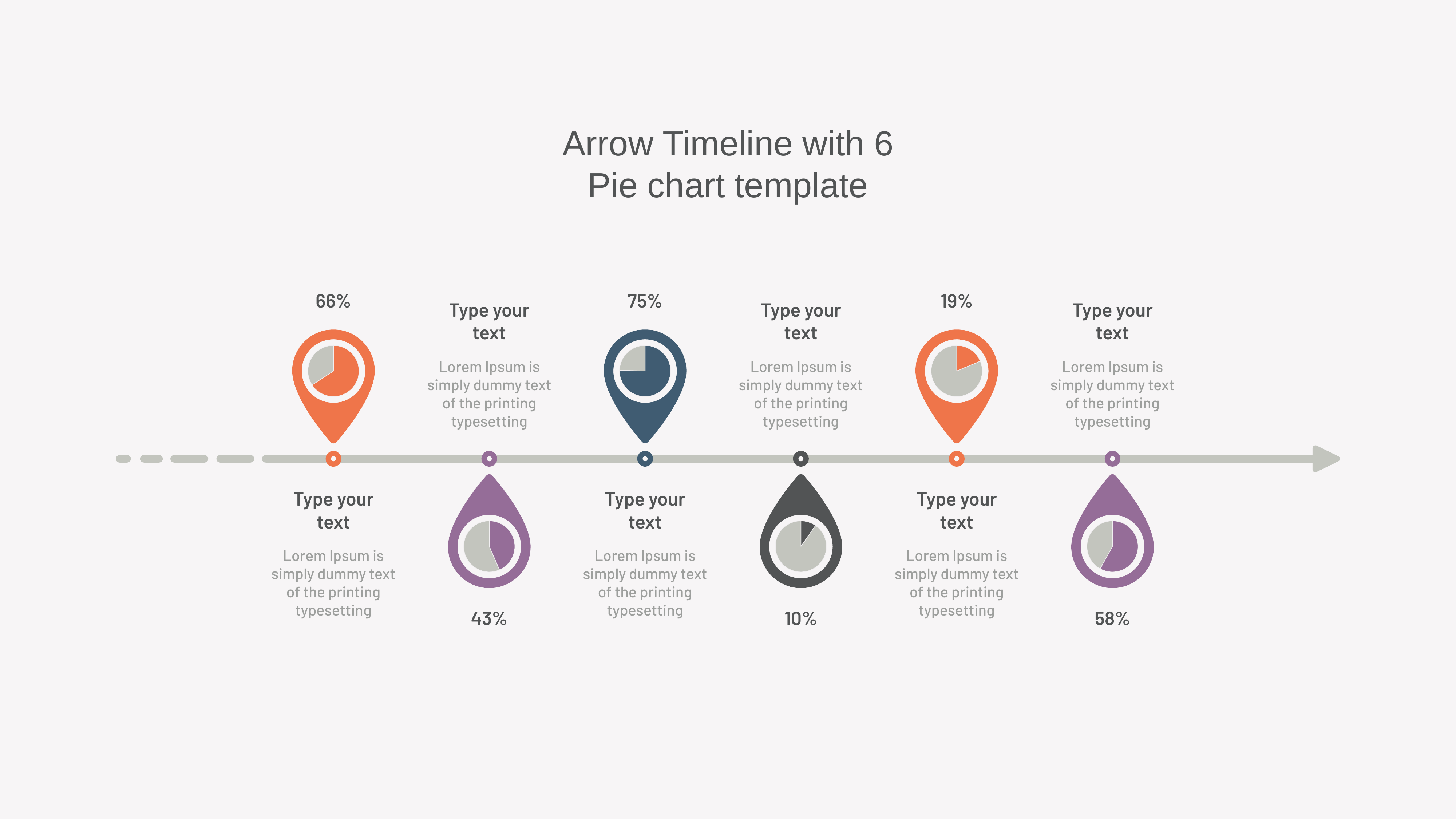

Arrow Timeline with 6 Pie chart template
66%
75%
19%
Type your text
Type your text
Type your text

### Chart

| Category | Region 1 |
|---|---|
| January | 250.0 |
| Blank | 130.0 |

### Chart

| Category | Region 1 |
|---|---|
| January | 400.0 |
| Blank | 130.0 |

### Chart

| Category | Region 1 |
|---|---|
| January | 30.0 |
| Blank | 130.0 |
Lorem Ipsum is simply dummy text of the printing typesetting
Lorem Ipsum is simply dummy text of the printing typesetting
Lorem Ipsum is simply dummy text of the printing typesetting

Type your text
Type your text
Type your text

### Chart

| Category | Region 1 |
|---|---|
| January | 100.0 |
| Blank | 130.0 |

### Chart

| Category | Region 1 |
|---|---|
| January | 14.0 |
| Blank | 130.0 |

### Chart

| Category | Region 1 |
|---|---|
| January | 180.0 |
| Blank | 130.0 |
Lorem Ipsum is simply dummy text of the printing typesetting
Lorem Ipsum is simply dummy text of the printing typesetting
Lorem Ipsum is simply dummy text of the printing typesetting
43%
10%
58%